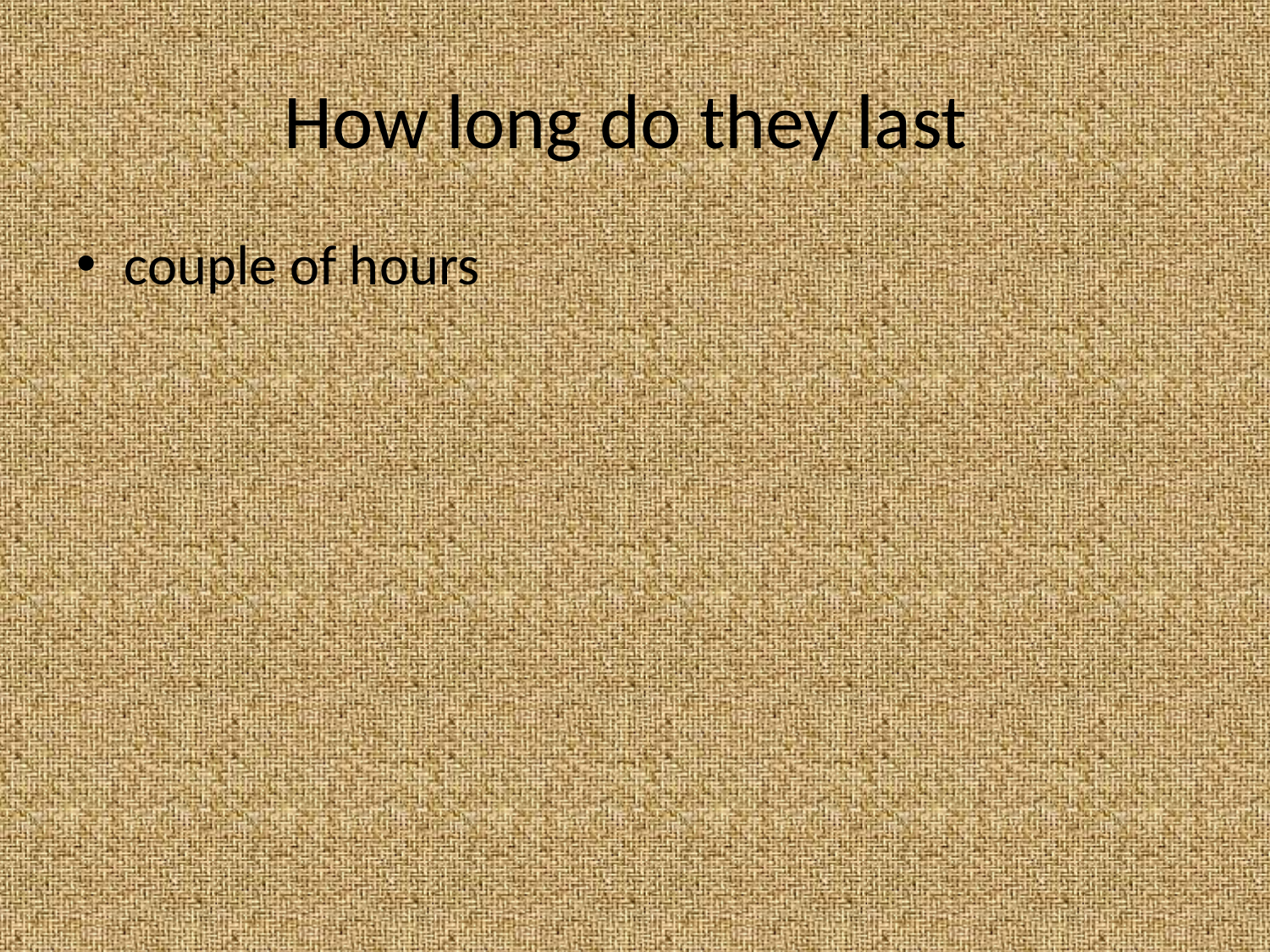

# How long do they last
couple of hours